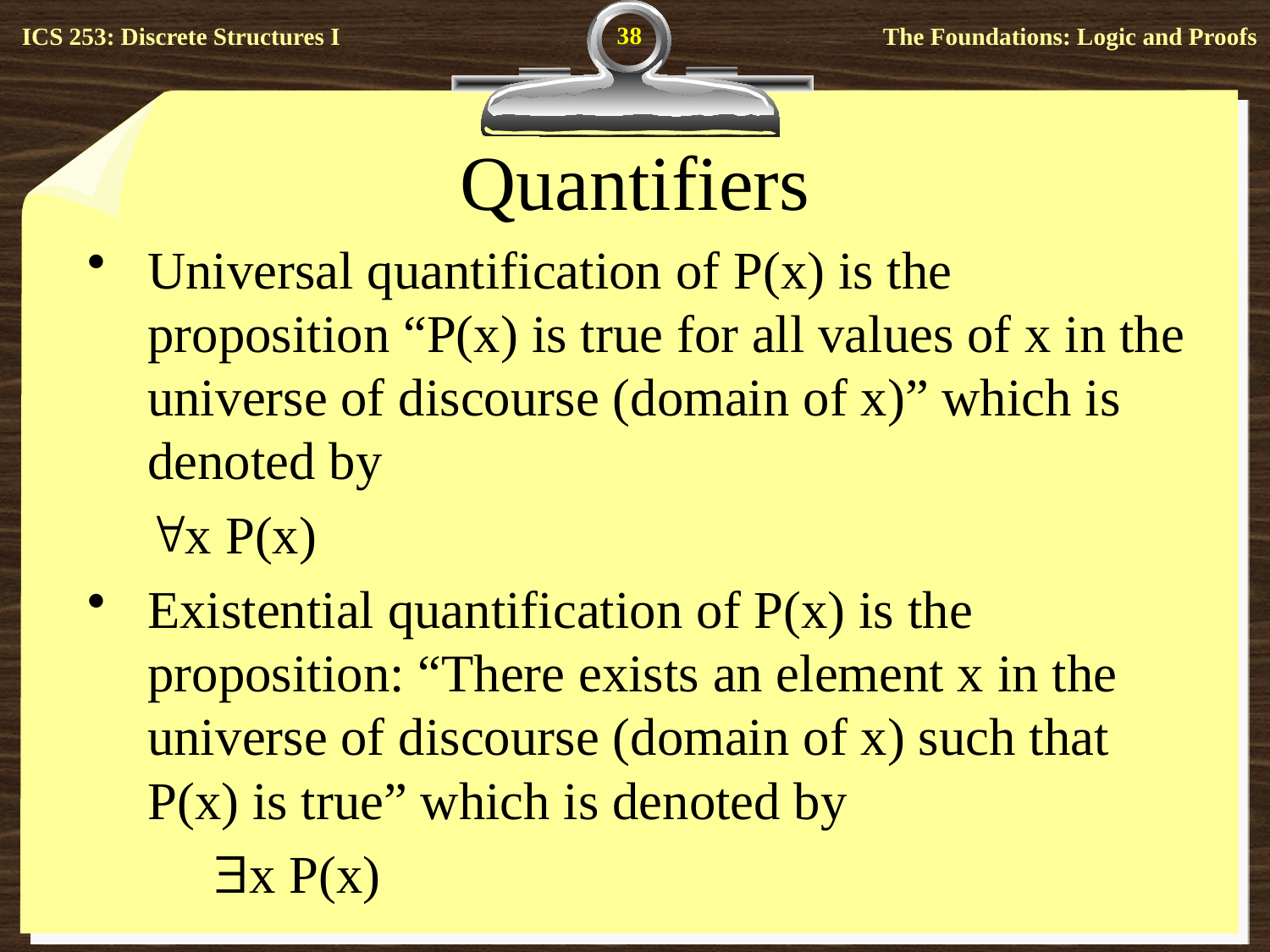

38
# Quantifiers
Universal quantification of P(x) is the proposition “P(x) is true for all values of x in the universe of discourse (domain of x)” which is denoted by
		∀x P(x)
Existential quantification of P(x) is the proposition: “There exists an element x in the universe of discourse (domain of x) such that P(x) is true” which is denoted by
	     ∃x P(x)